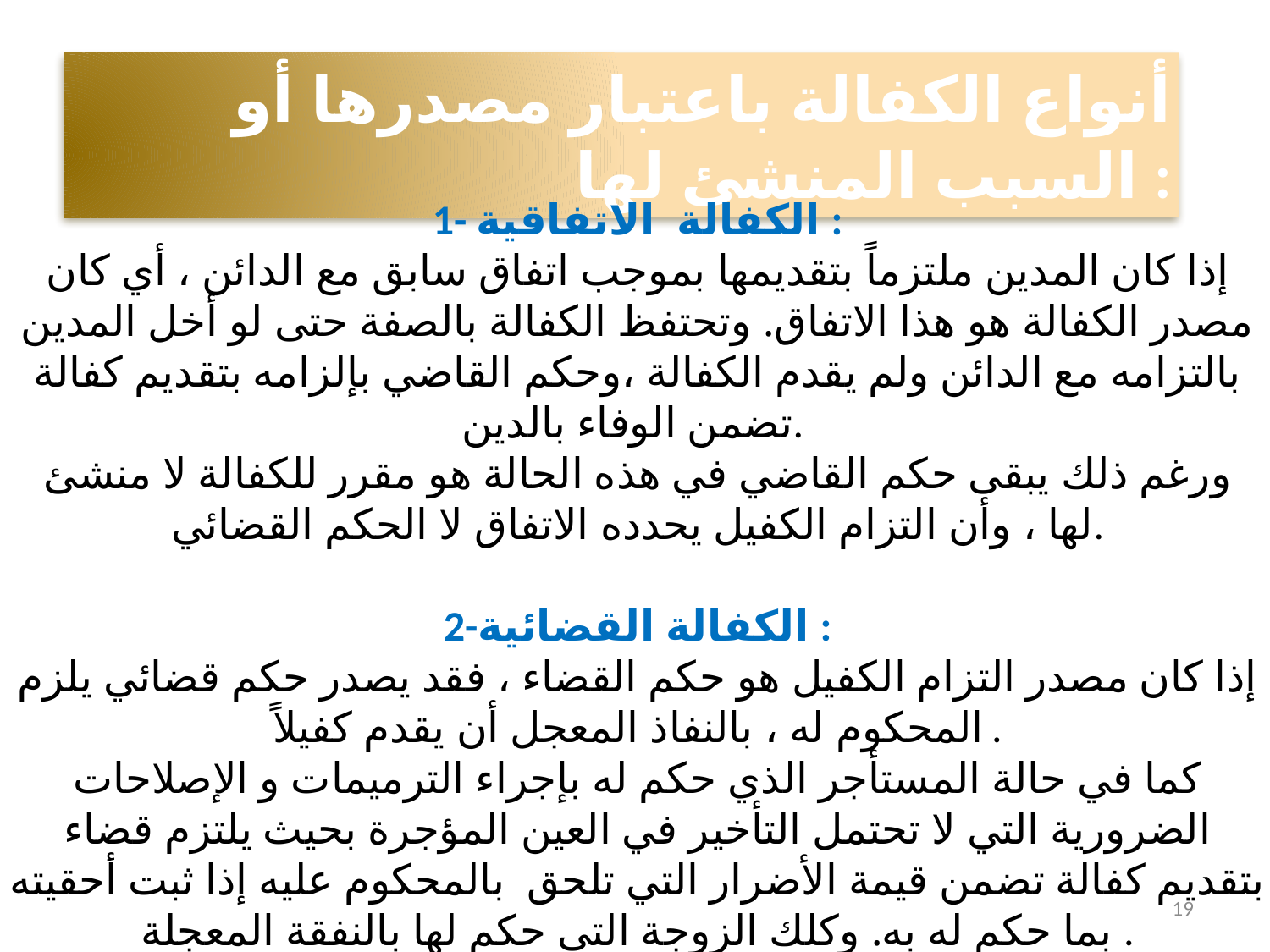

أنواع الكفالة باعتبار مصدرها أو السبب المنشئ لها :
1- الكفالة  الاتفاقية :
إذا كان المدين ملتزماً بتقديمها بموجب اتفاق سابق مع الدائن ، أي كان مصدر الكفالة هو هذا الاتفاق. وتحتفظ الكفالة بالصفة حتى لو أخل المدين بالتزامه مع الدائن ولم يقدم الكفالة ،وحكم القاضي بإلزامه بتقديم كفالة تضمن الوفاء بالدين.
ورغم ذلك يبقى حكم القاضي في هذه الحالة هو مقرر للكفالة لا منشئ لها ، وأن التزام الكفيل يحدده الاتفاق لا الحكم القضائي.

2-الكفالة القضائية :
إذا كان مصدر التزام الكفيل هو حكم القضاء ، فقد يصدر حكم قضائي يلزم المحكوم له ، بالنفاذ المعجل أن يقدم كفيلاً.
كما في حالة المستأجر الذي حكم له بإجراء الترميمات و الإصلاحات الضرورية التي لا تحتمل التأخير في العين المؤجرة بحيث يلتزم قضاء بتقديم كفالة تضمن قيمة الأضرار التي تلحق  بالمحكوم عليه إذا ثبت أحقيته بما حكم له به. وكلك الزوجة التي حكم لها بالنفقة المعجلة .

19